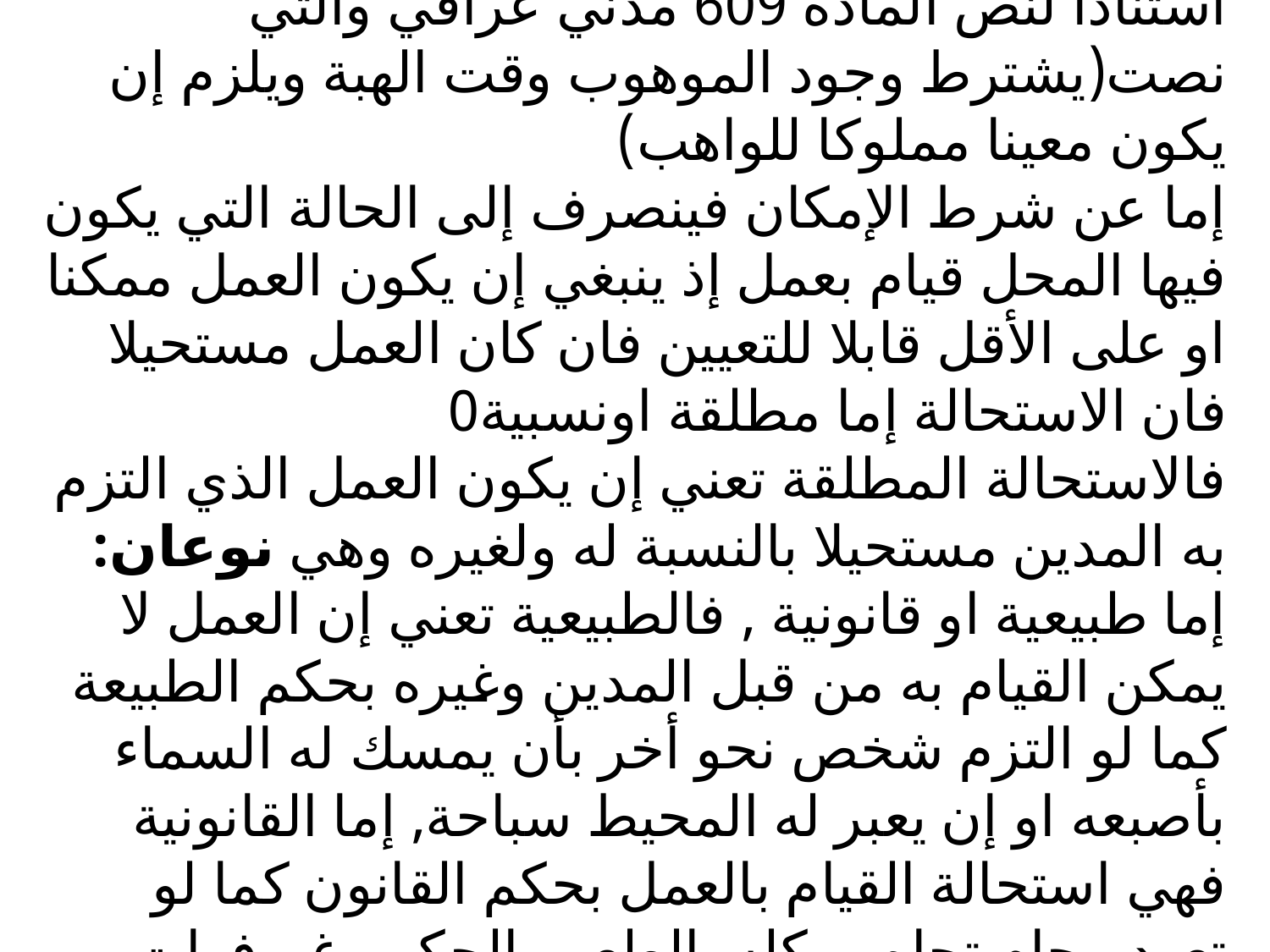

# ب/ هبة  الأموال المستقبلة إذ تعتبر باطلة استنادا لنص المادة 609 مدني عراقي والتي نصت(يشترط وجود الموهوب وقت الهبة ويلزم إن يكون معينا مملوكا للواهب) إما عن شرط الإمكان فينصرف إلى الحالة التي يكون فيها المحل قيام بعمل إذ ينبغي إن يكون العمل ممكنا او على الأقل قابلا للتعيين فان كان العمل مستحيلا فان الاستحالة إما مطلقة اونسبية0 فالاستحالة المطلقة تعني إن يكون العمل الذي التزم به المدين مستحيلا بالنسبة له ولغيره وهي نوعان: إما طبيعية او قانونية , فالطبيعية تعني إن العمل لا يمكن القيام به من قبل المدين وغيره بحكم الطبيعة كما لو التزم شخص نحو أخر بأن يمسك له السماء بأصبعه او إن يعبر له المحيط سباحة, إما القانونية فهي استحالة القيام بالعمل بحكم القانون كما لو تعهد محام تجاه موكله بالطعن بالحكم رغم فوات المدد المحددة للطعن0